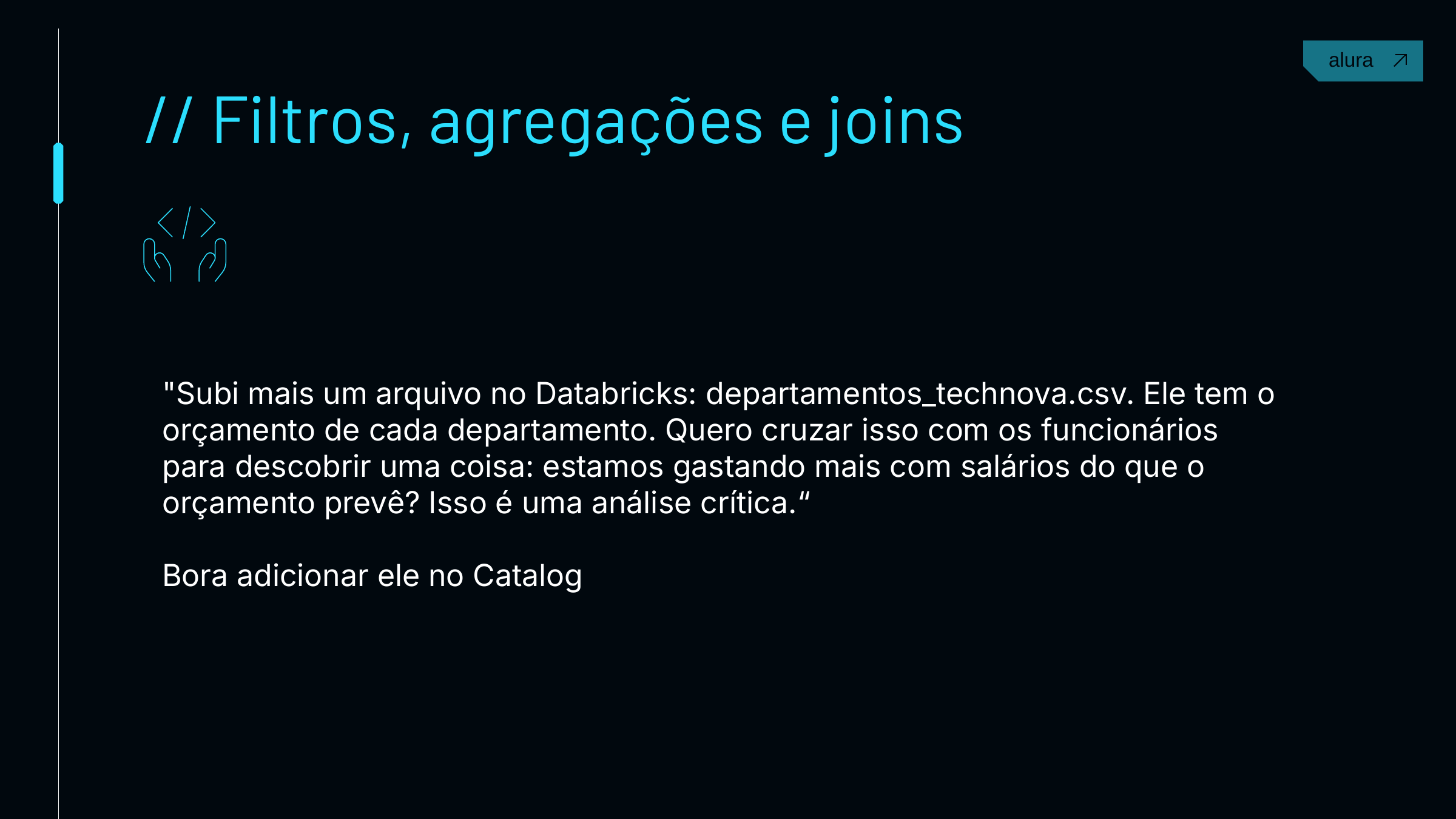

Contact
// Filtros, agregações e joins

"Subi mais um arquivo no Databricks: departamentos_technova.csv. Ele tem o orçamento de cada departamento. Quero cruzar isso com os funcionários para descobrir uma coisa: estamos gastando mais com salários do que o orçamento prevê? Isso é uma análise crítica.“

Bora adicionar ele no Catalog